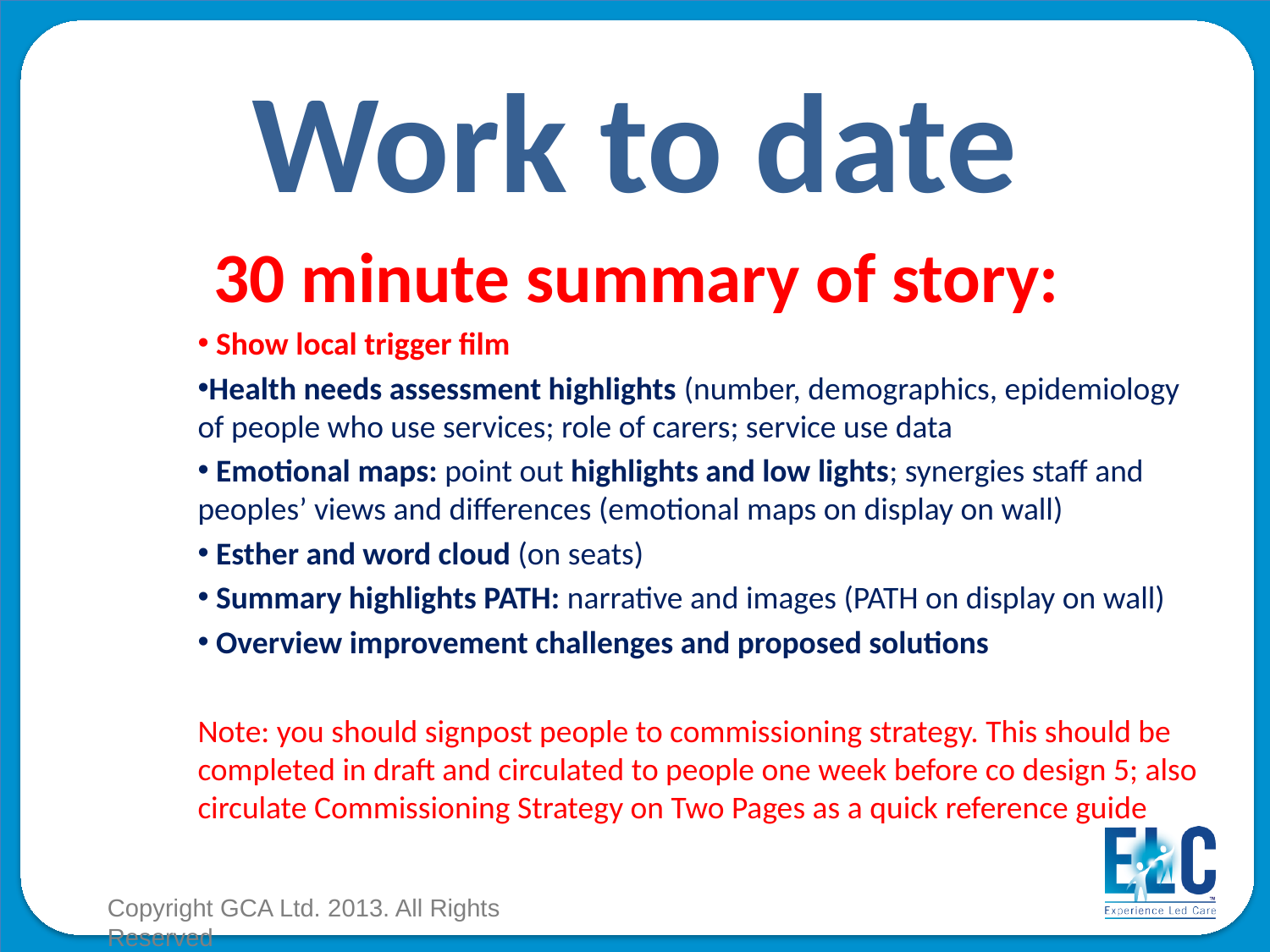

# Work to date
 30 minute summary of story:
 Show local trigger film
Health needs assessment highlights (number, demographics, epidemiology of people who use services; role of carers; service use data
 Emotional maps: point out highlights and low lights; synergies staff and peoples’ views and differences (emotional maps on display on wall)
 Esther and word cloud (on seats)
 Summary highlights PATH: narrative and images (PATH on display on wall)
 Overview improvement challenges and proposed solutions

Note: you should signpost people to commissioning strategy. This should be completed in draft and circulated to people one week before co design 5; also  circulate Commissioning Strategy on Two Pages as a quick reference guide
Copyright GCA Ltd. 2013. All Rights Reserved